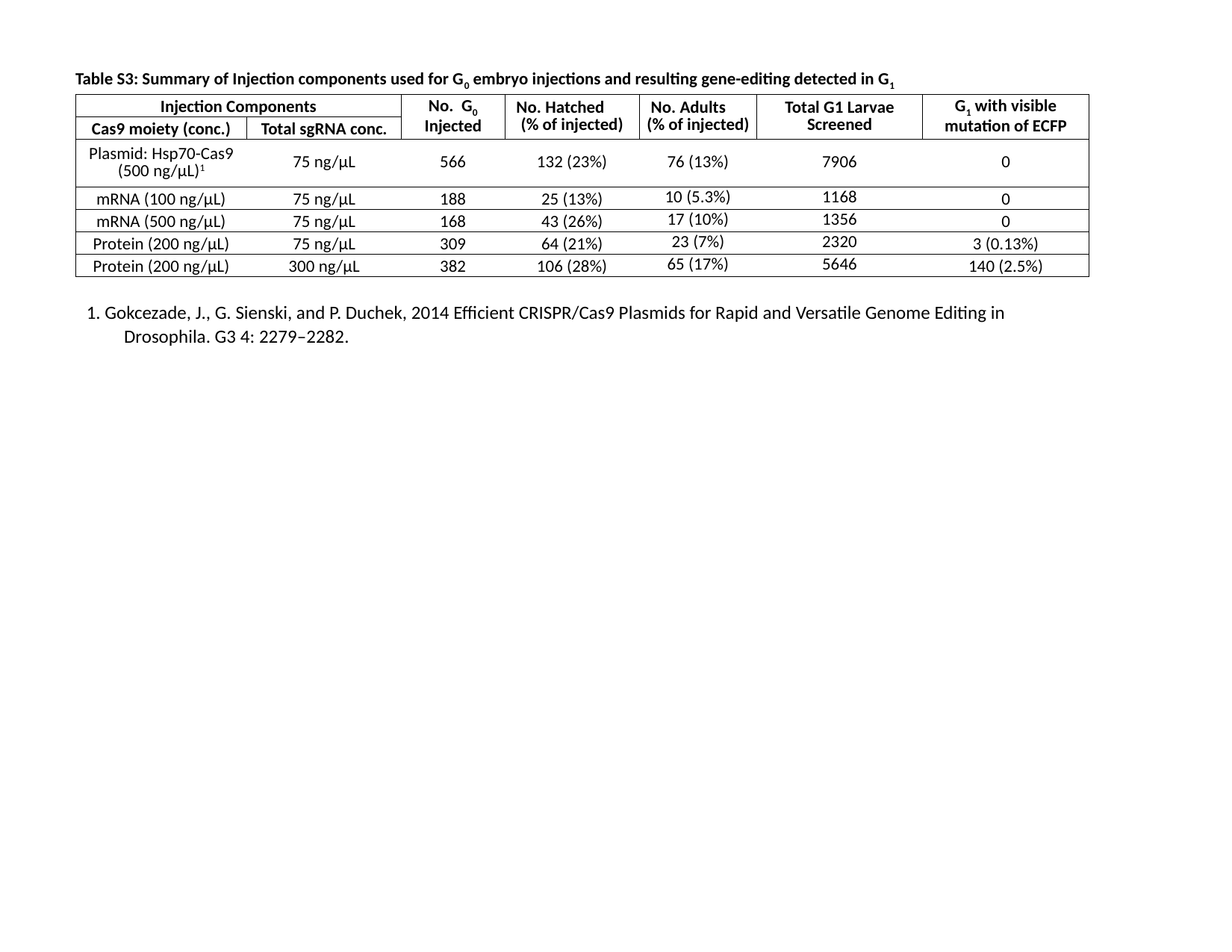

Table S3: Summary of Injection components used for G0 embryo injections and resulting gene-editing detected in G1
|  |  |  |  |  |  |  |
| --- | --- | --- | --- | --- | --- | --- |
| Injection Components |  | No. G0 Injected | No. Hatched (% of injected) | No. Adults (% of injected) | Total G1 Larvae Screened | G1 with visible mutation of ECFP |
| Cas9 moiety (conc.) | Total sgRNA conc. |  |  |  |  |  |
| Plasmid: Hsp70-Cas9 (500 ng/µL)1 | 75 ng/µL | 566 | 132 (23%) | 76 (13%) | 7906 | 0 |
| mRNA (100 ng/µL) | 75 ng/µL | 188 | 25 (13%) | 10 (5.3%) | 1168 | 0 |
| mRNA (500 ng/µL) | 75 ng/µL | 168 | 43 (26%) | 17 (10%) | 1356 | 0 |
| Protein (200 ng/µL) | 75 ng/µL | 309 | 64 (21%) | 23 (7%) | 2320 | 3 (0.13%) |
| Protein (200 ng/µL) | 300 ng/µL | 382 | 106 (28%) | 65 (17%) | 5646 | 140 (2.5%) |
1. Gokcezade, J., G. Sienski, and P. Duchek, 2014 Efficient CRISPR/Cas9 Plasmids for Rapid and Versatile Genome Editing in Drosophila. G3 4: 2279–2282.